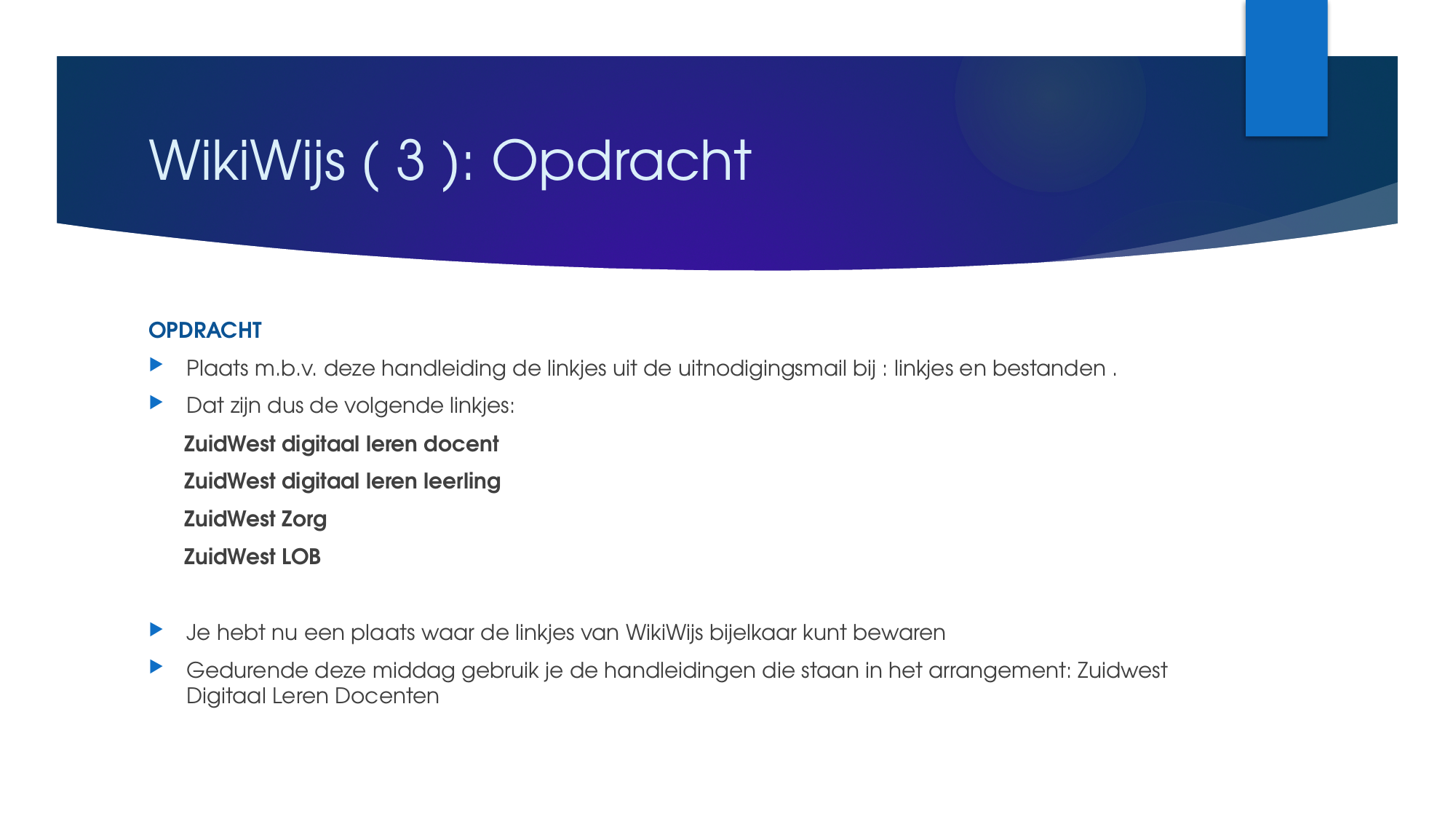

# WikiWijs ( 3 ): Opdracht
OPDRACHT
Plaats m.b.v. deze handleiding de linkjes uit de uitnodigingsmail bij : linkjes en bestanden .
Dat zijn dus de volgende linkjes:
      ZuidWest digitaal leren docent
      ZuidWest digitaal leren leerling
      ZuidWest Zorg
      ZuidWest LOB

Je hebt nu een plaats waar de linkjes van WikiWijs bijelkaar kunt bewaren
Gedurende deze middag gebruik je de handleidingen die staan in het arrangement: Zuidwest Digitaal Leren Docenten